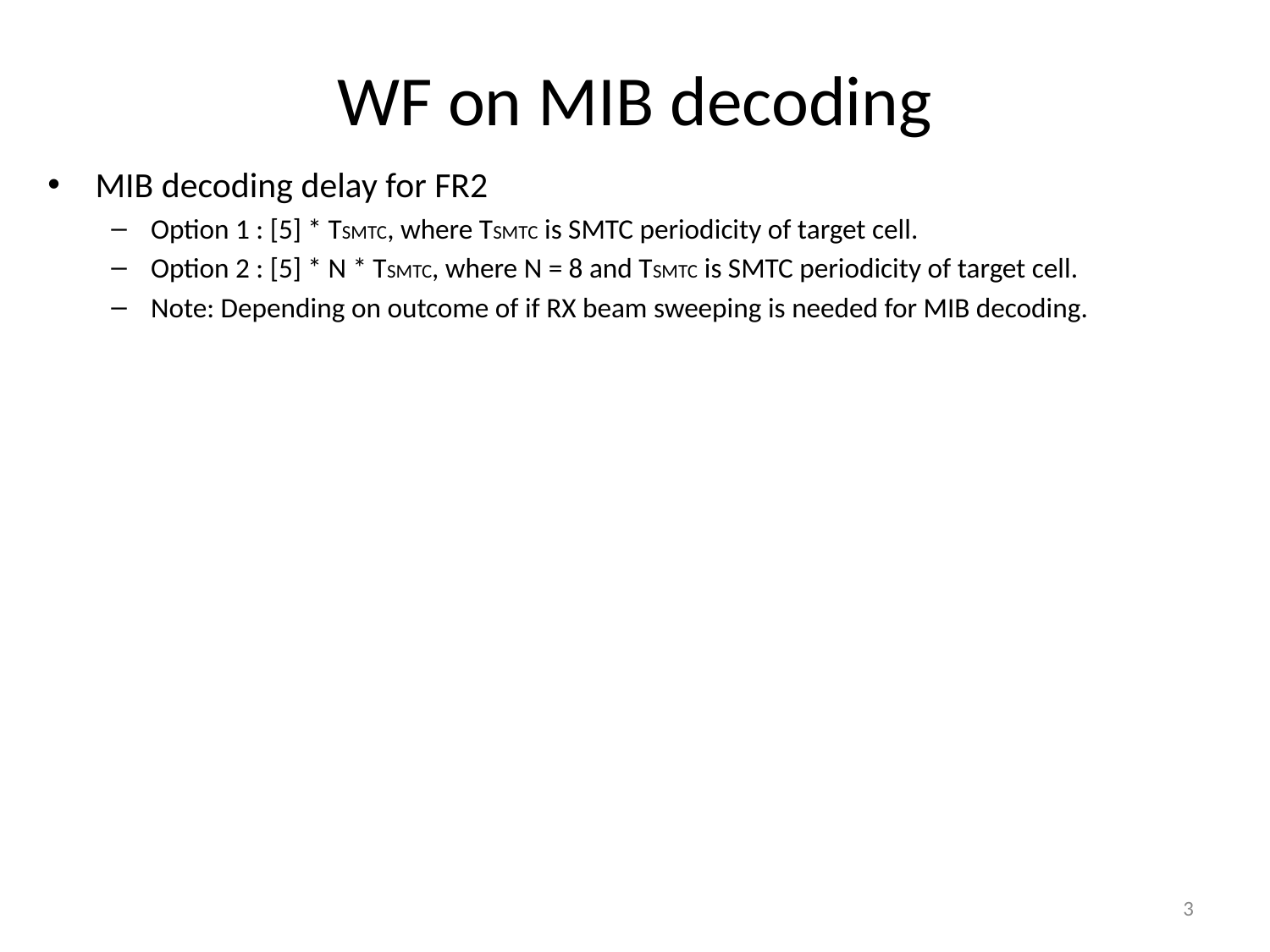

# WF on MIB decoding
MIB decoding delay for FR2
Option 1 : [5] * TSMTC, where TSMTC is SMTC periodicity of target cell.
Option 2 : [5] * N * TSMTC, where N = 8 and TSMTC is SMTC periodicity of target cell.
Note: Depending on outcome of if RX beam sweeping is needed for MIB decoding.

3